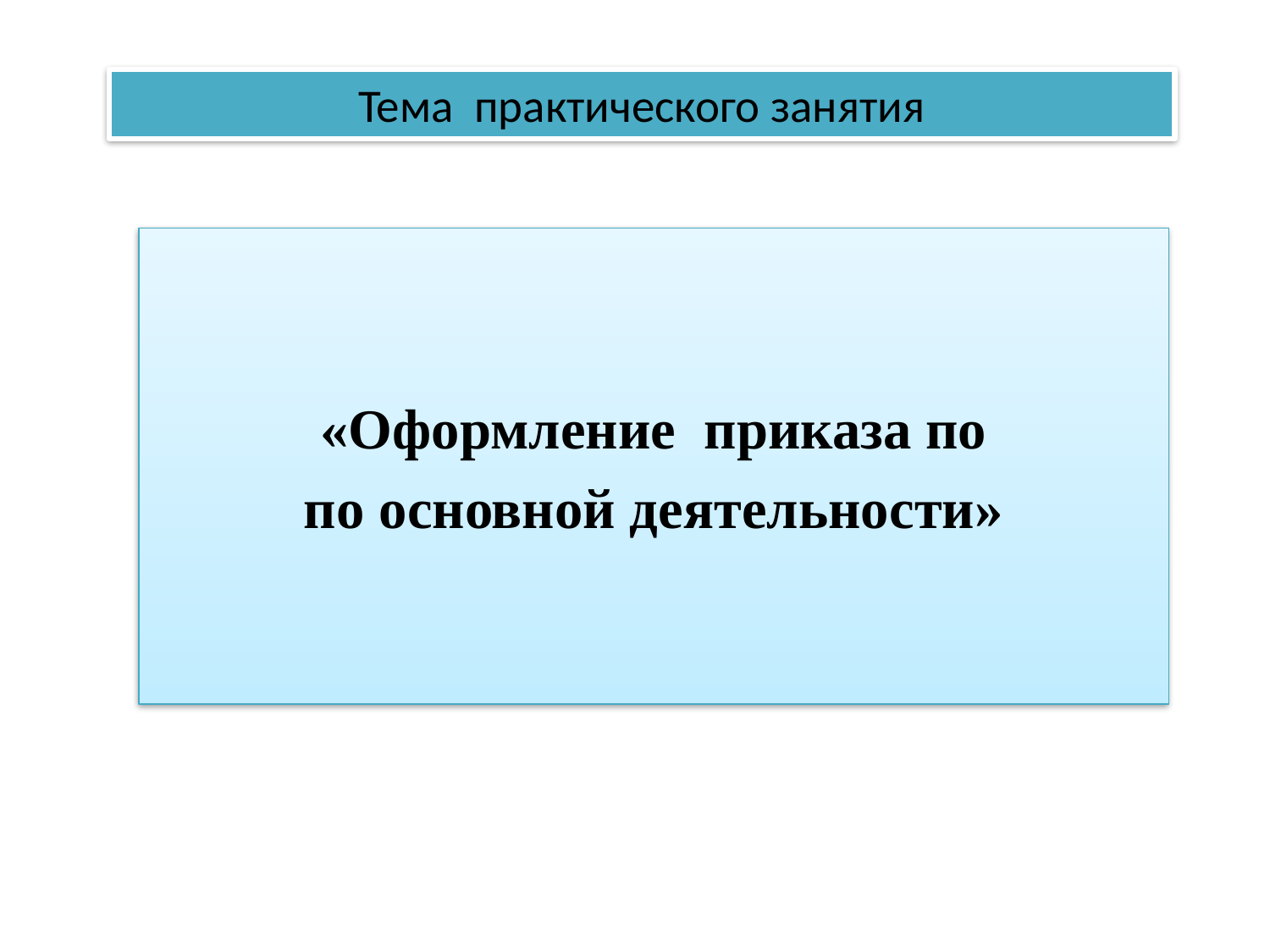

# Тема  практического занятия

«Оформление  приказа по
по основной деятельности»